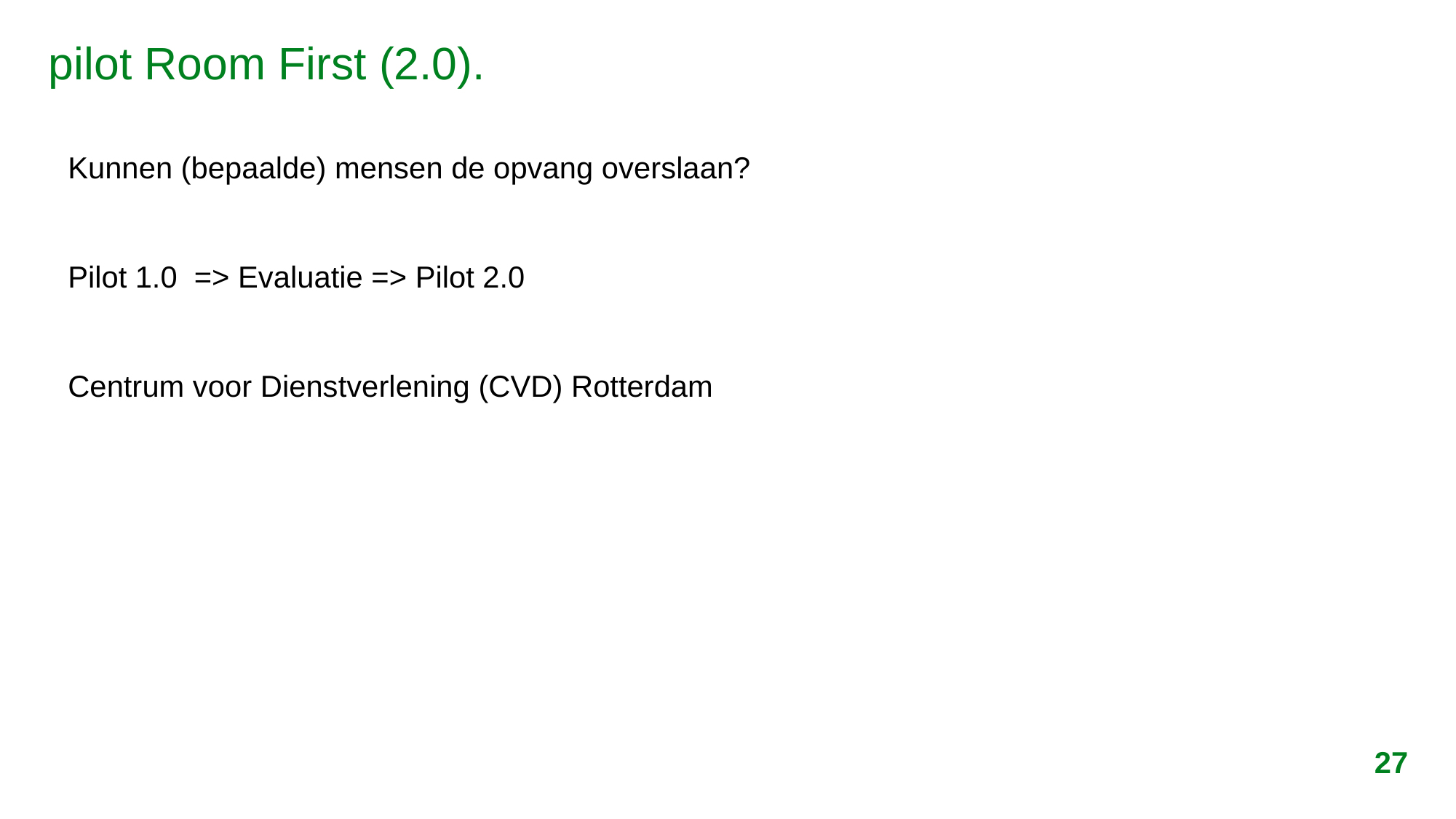

# pilot Room First (2.0).
Kunnen (bepaalde) mensen de opvang overslaan?

Pilot 1.0  => Evaluatie => Pilot 2.0

Centrum voor Dienstverlening (CVD) Rotterdam

27